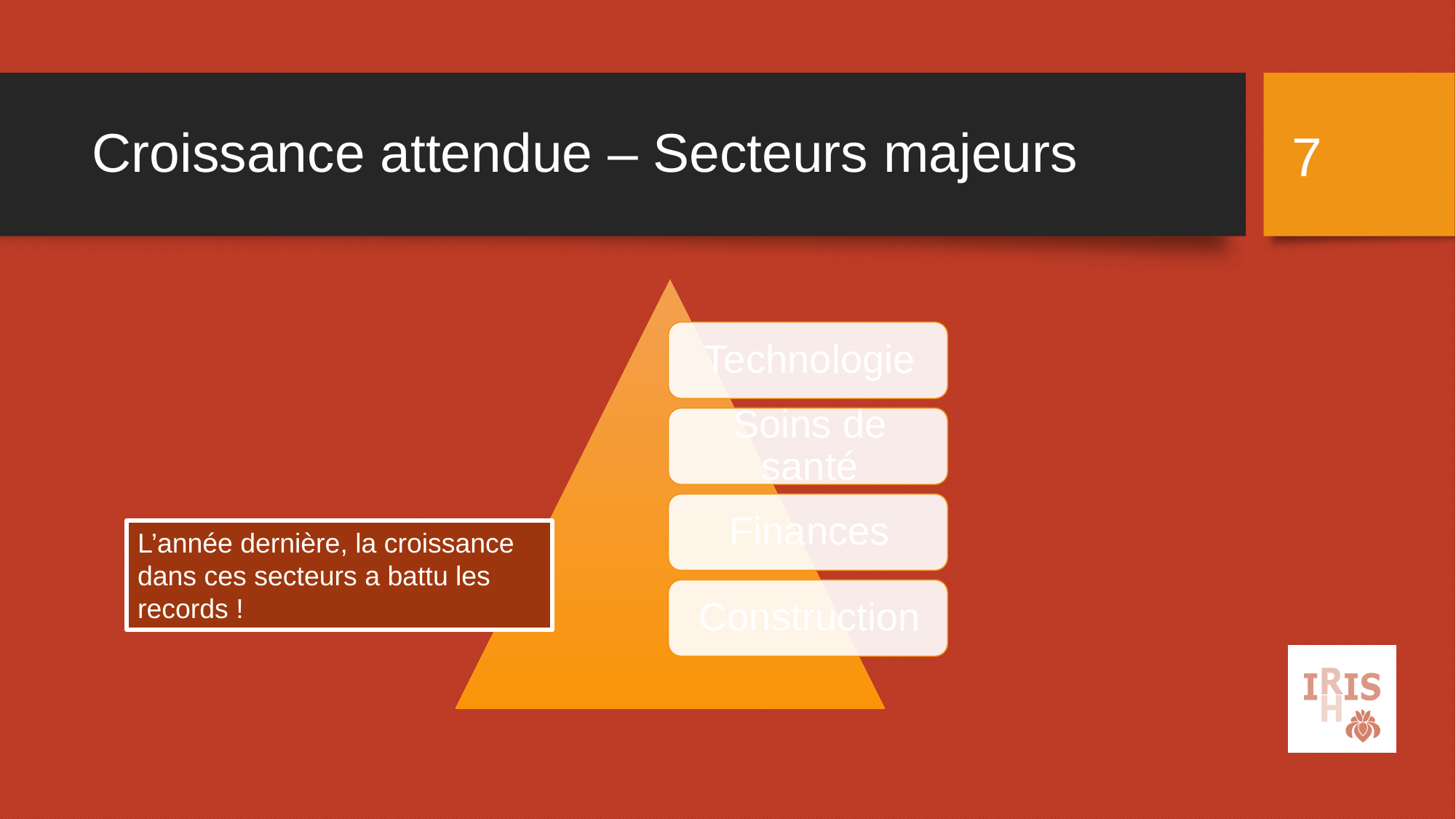

7
# Croissance attendue – Secteurs majeurs
Technologie
Soins de santé
Finances
Construction
L’année dernière, la croissance dans ces secteurs a battu les records !